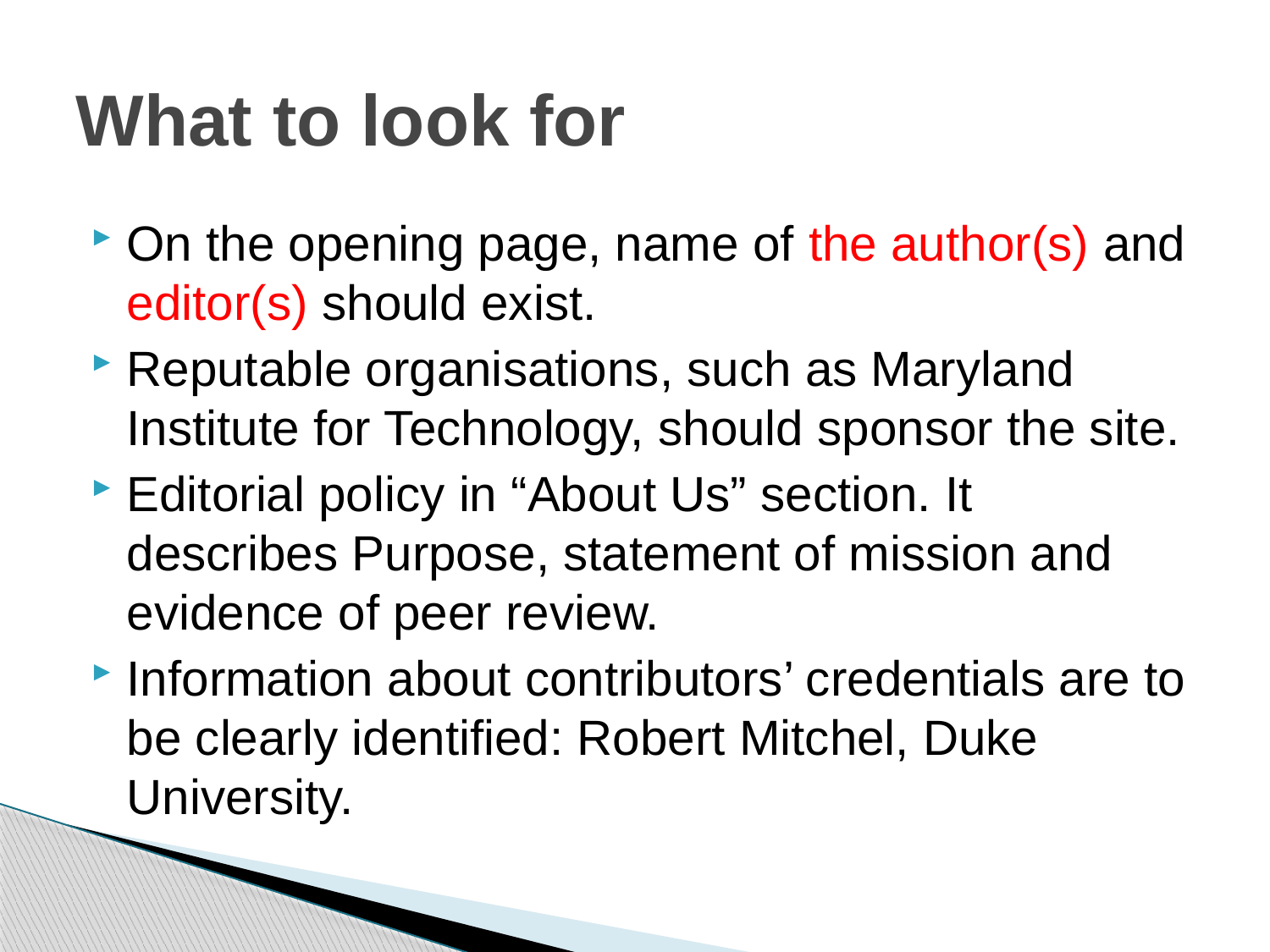

# What to look for
On the opening page, name of the author(s) and editor(s) should exist.
Reputable organisations, such as Maryland Institute for Technology, should sponsor the site.
Editorial policy in “About Us” section. It describes Purpose, statement of mission and evidence of peer review.
Information about contributors’ credentials are to be clearly identified: Robert Mitchel, Duke University.